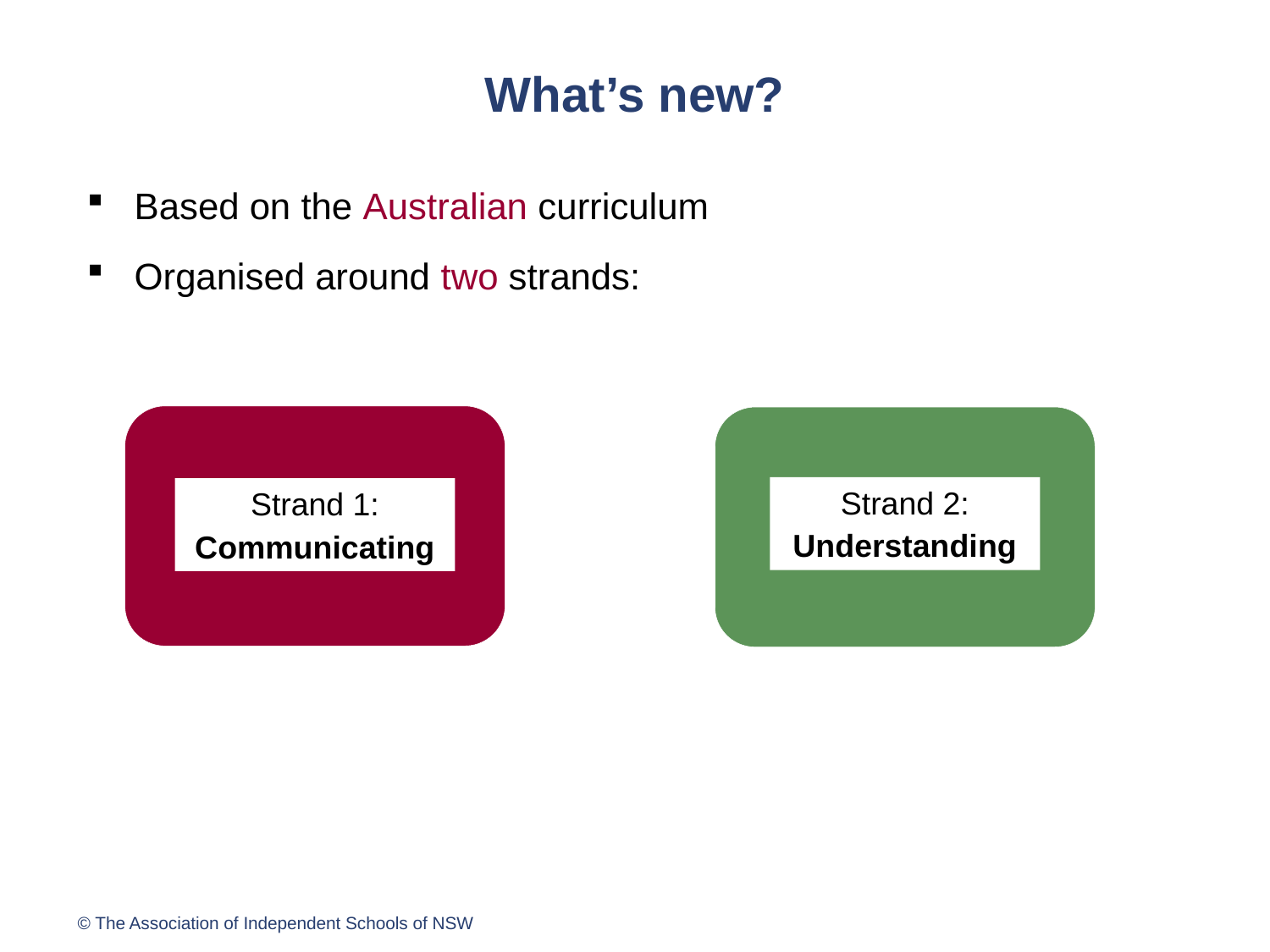

# What’s new?
Based on the Australian curriculum
Organised around two strands:

Strand 2:
Understanding
Strand 1:
Communicating